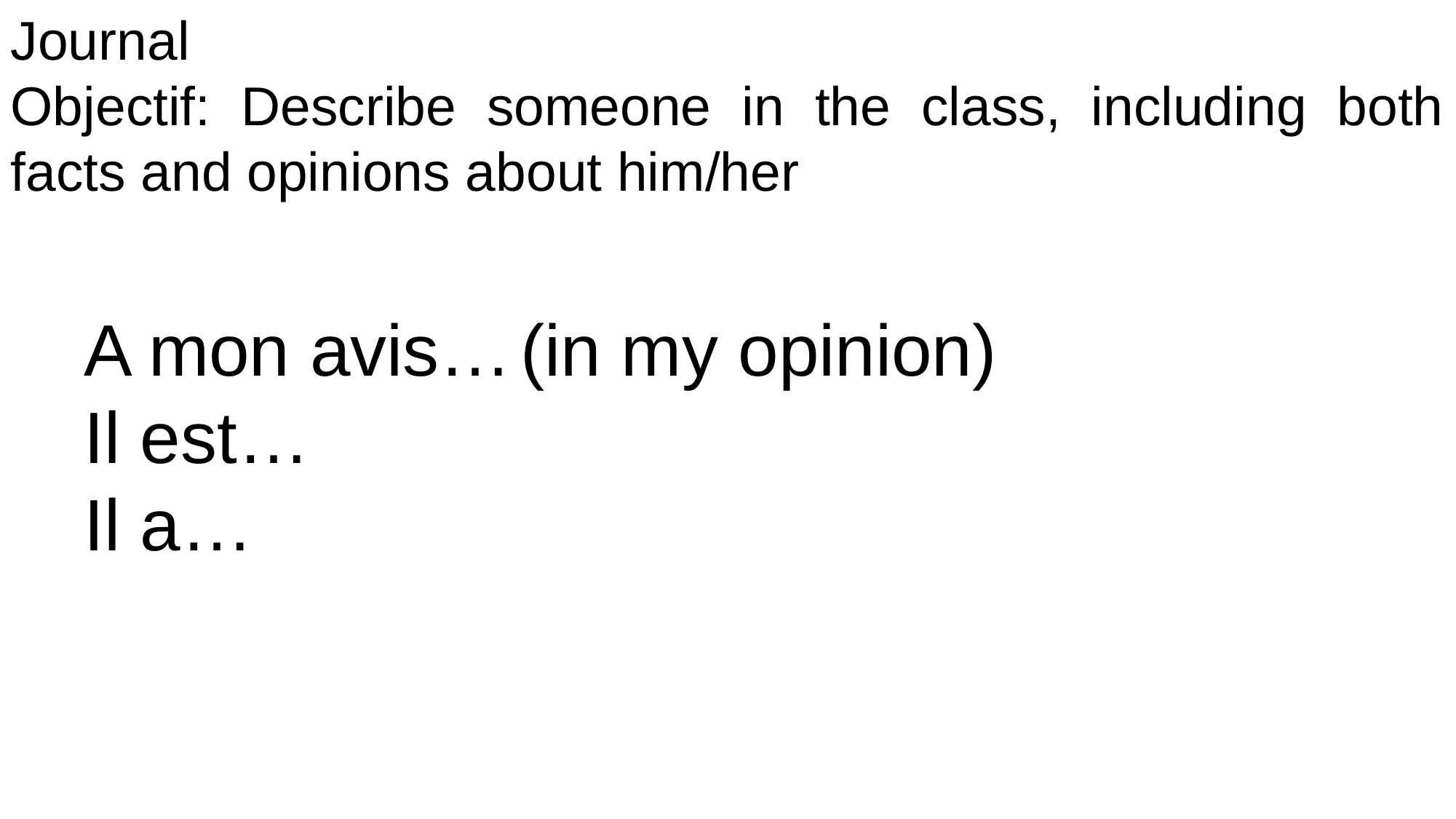

Journal
Objectif: Describe someone in the class, including both facts and opinions about him/her
A mon avis…	(in my opinion)
Il est…
Il a…